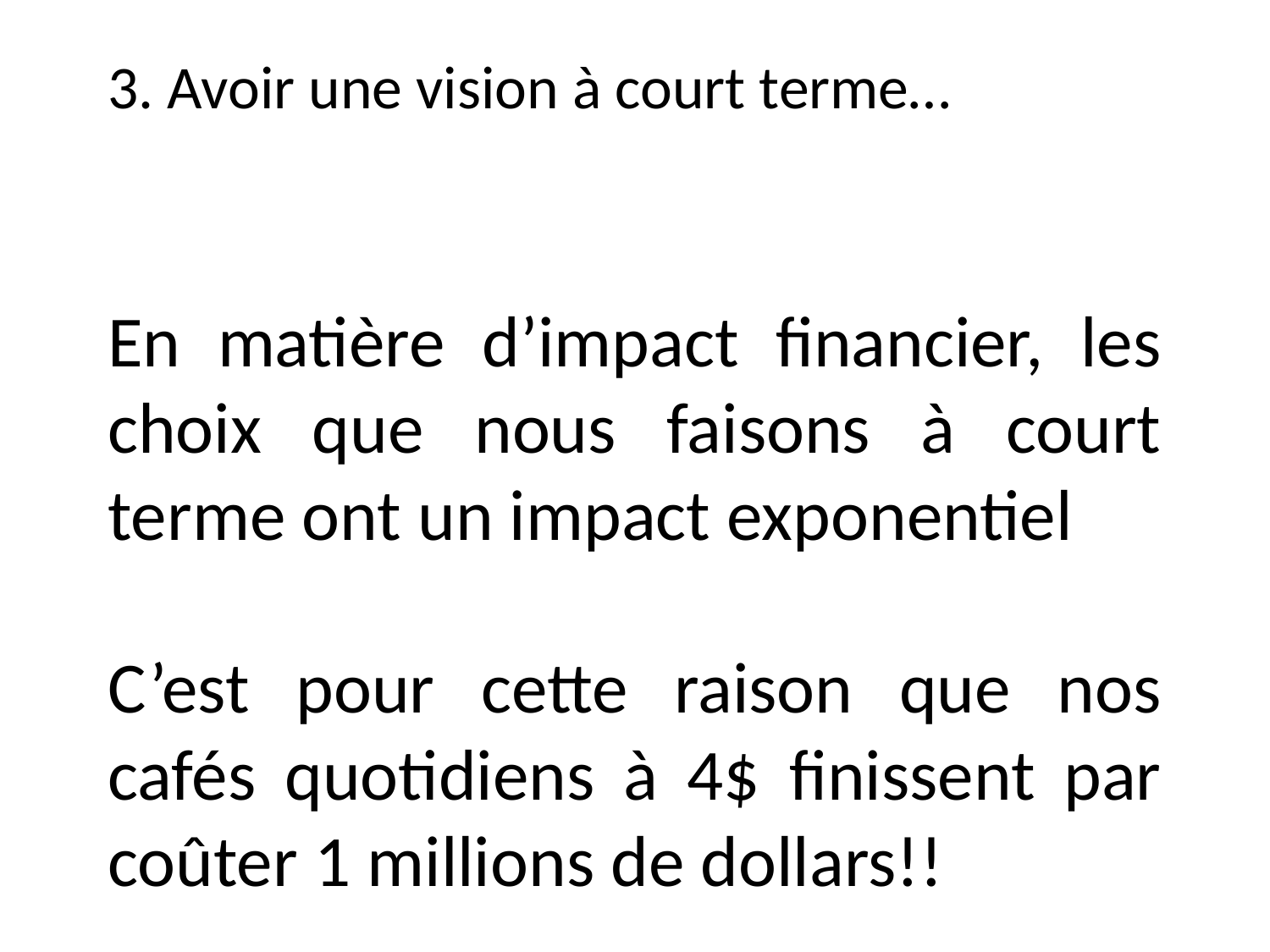

3. Avoir une vision à court terme…

En matière d’impact financier, les choix que nous faisons à court terme ont un impact exponentiel

C’est pour cette raison que nos cafés quotidiens à 4$ finissent par coûter 1 millions de dollars!!